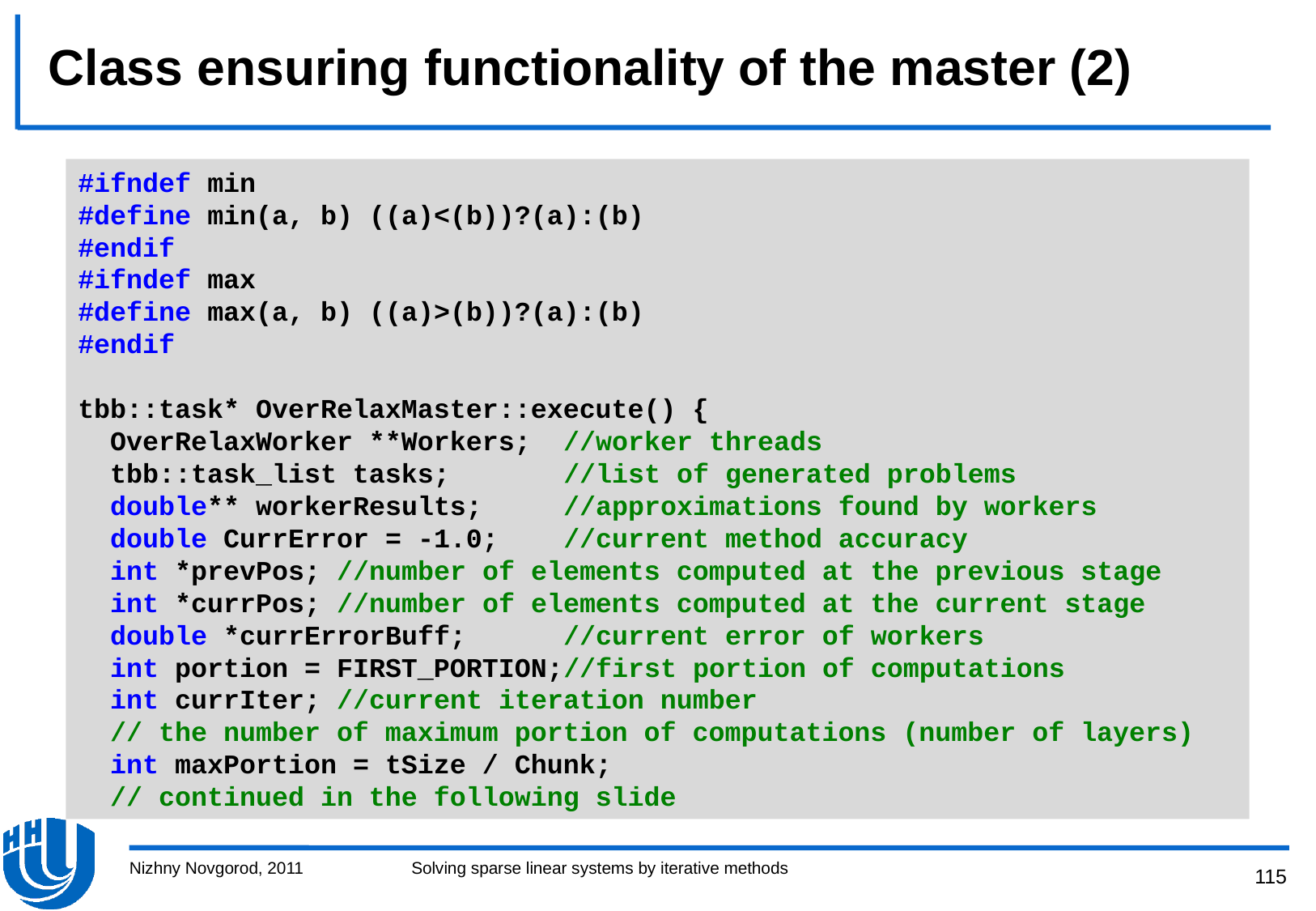

# Class ensuring functionality of the master (2)
#ifndef min
#define min(a, b) ((a)<(b))?(a):(b)
#endif
#ifndef max
#define max(a, b) ((a)>(b))?(a):(b)
#endif

tbb::task* OverRelaxMaster::execute() {
  OverRelaxWorker **Workers;  //worker threads
  tbb::task_list tasks;       //list of generated problems
  double** workerResults;     //approximations found by workers
  double CurrError = -1.0;    //current method accuracy
  int *prevPos; //number of elements computed at the previous stage
  int *currPos; //number of elements computed at the current stage
  double *currErrorBuff;      //current error of workers
  int portion = FIRST_PORTION;//first portion of computations
  int currIter; //current iteration number
  // the number of maximum portion of computations (number of layers)
  int maxPortion = tSize / Chunk;
  // continued in the following slide
Nizhny Novgorod, 2011
Solving sparse linear systems by iterative methods